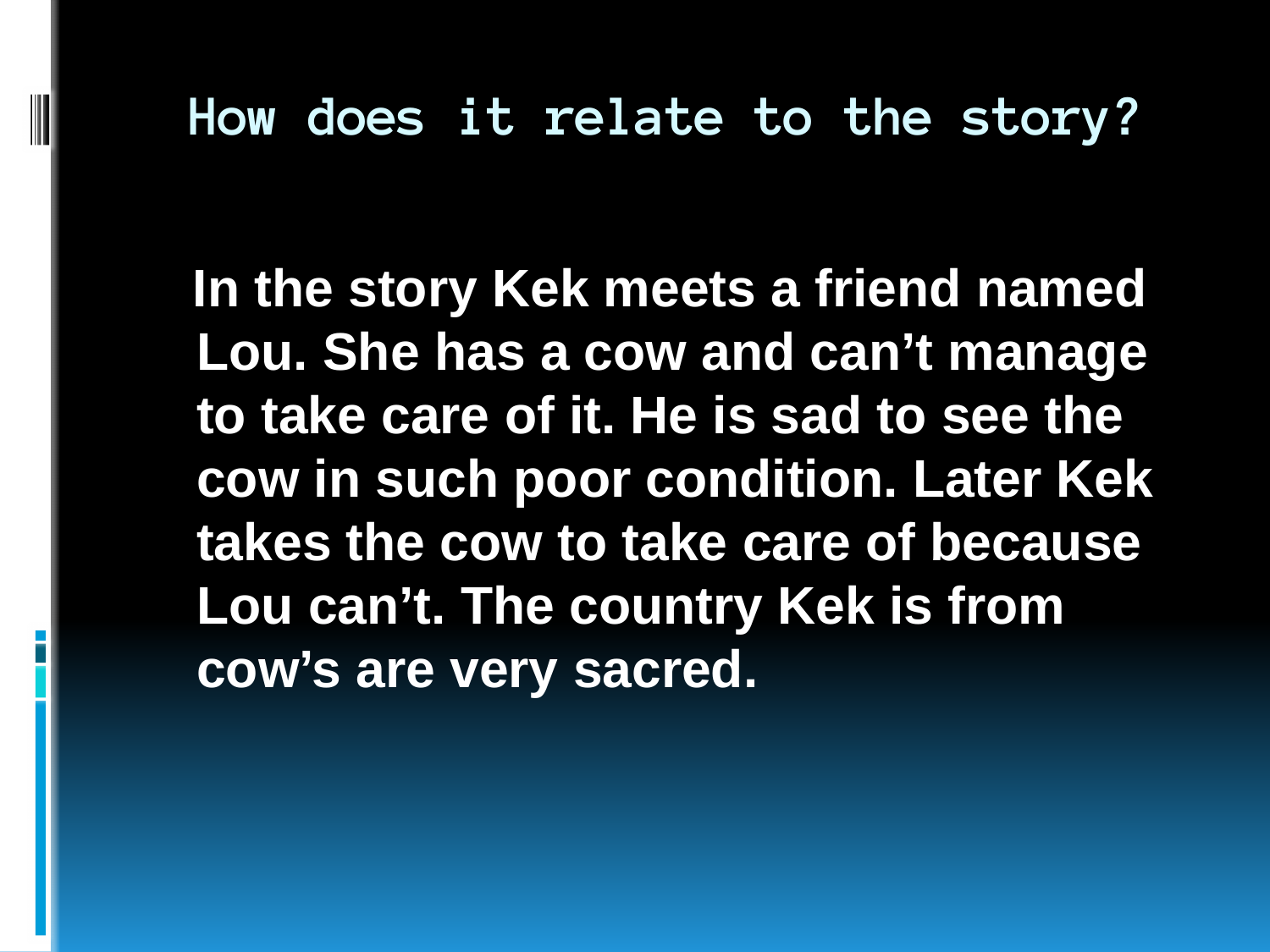

# How does it relate to the story?
   In the story Kek meets a friend named Lou. She has a cow and can’t manage to take care of it. He is sad to see the cow in such poor condition. Later Kek takes the cow to take care of because Lou can’t. The country Kek is from cow’s are very sacred.